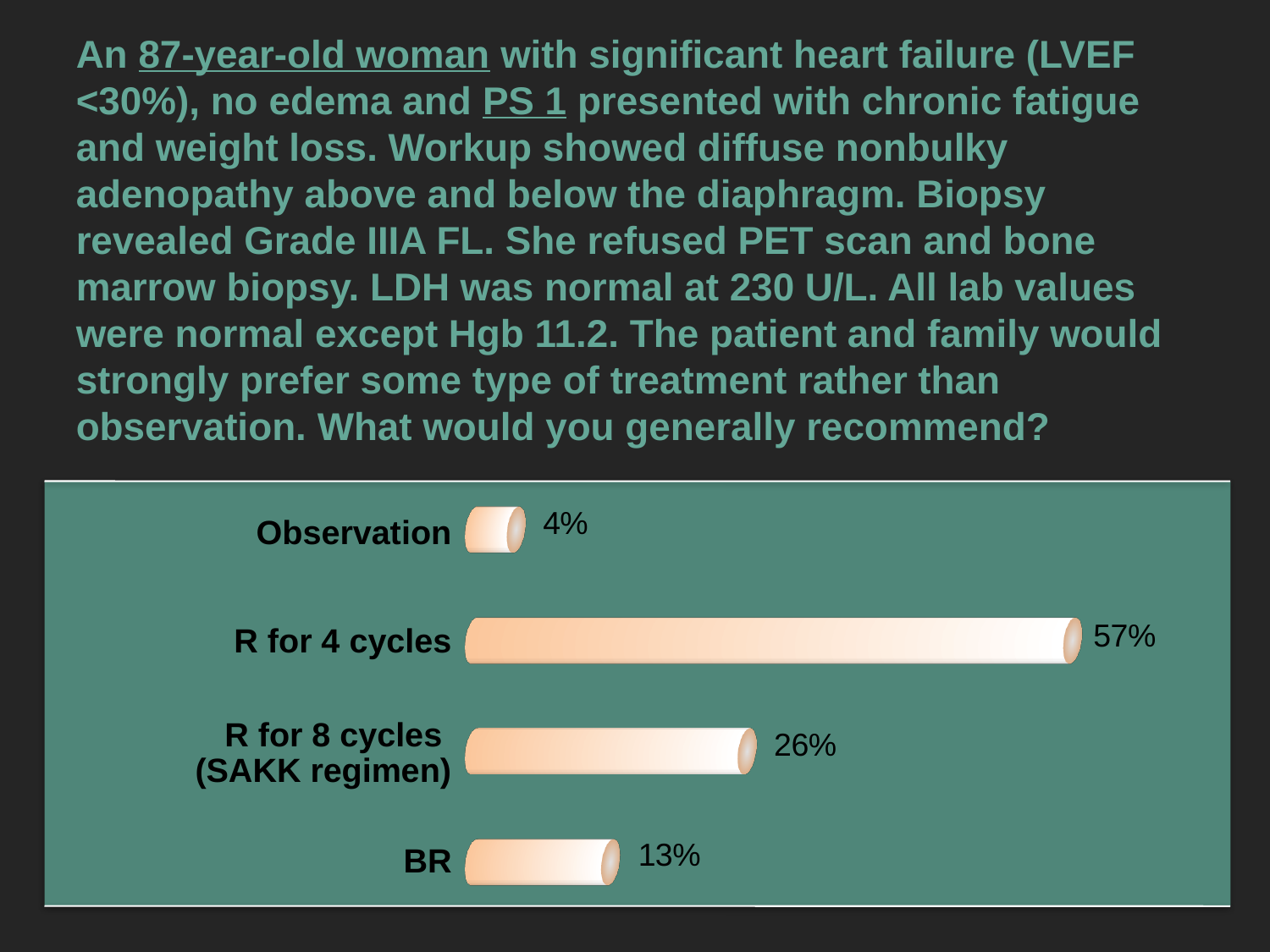

# An 87-year-old woman with significant heart failure (LVEF <30%), no edema and PS 1 presented with chronic fatigue and weight loss. Workup showed diffuse nonbulky adenopathy above and below the diaphragm. Biopsy revealed Grade IIIA FL. She refused PET scan and bone marrow biopsy. LDH was normal at 230 U/L. All lab values were normal except Hgb 11.2. The patient and family would strongly prefer some type of treatment rather than observation. What would you generally recommend?

[unsupported chart]

Observation
R for 4 cycles
R for 8 cycles
(SAKK regimen)
BR